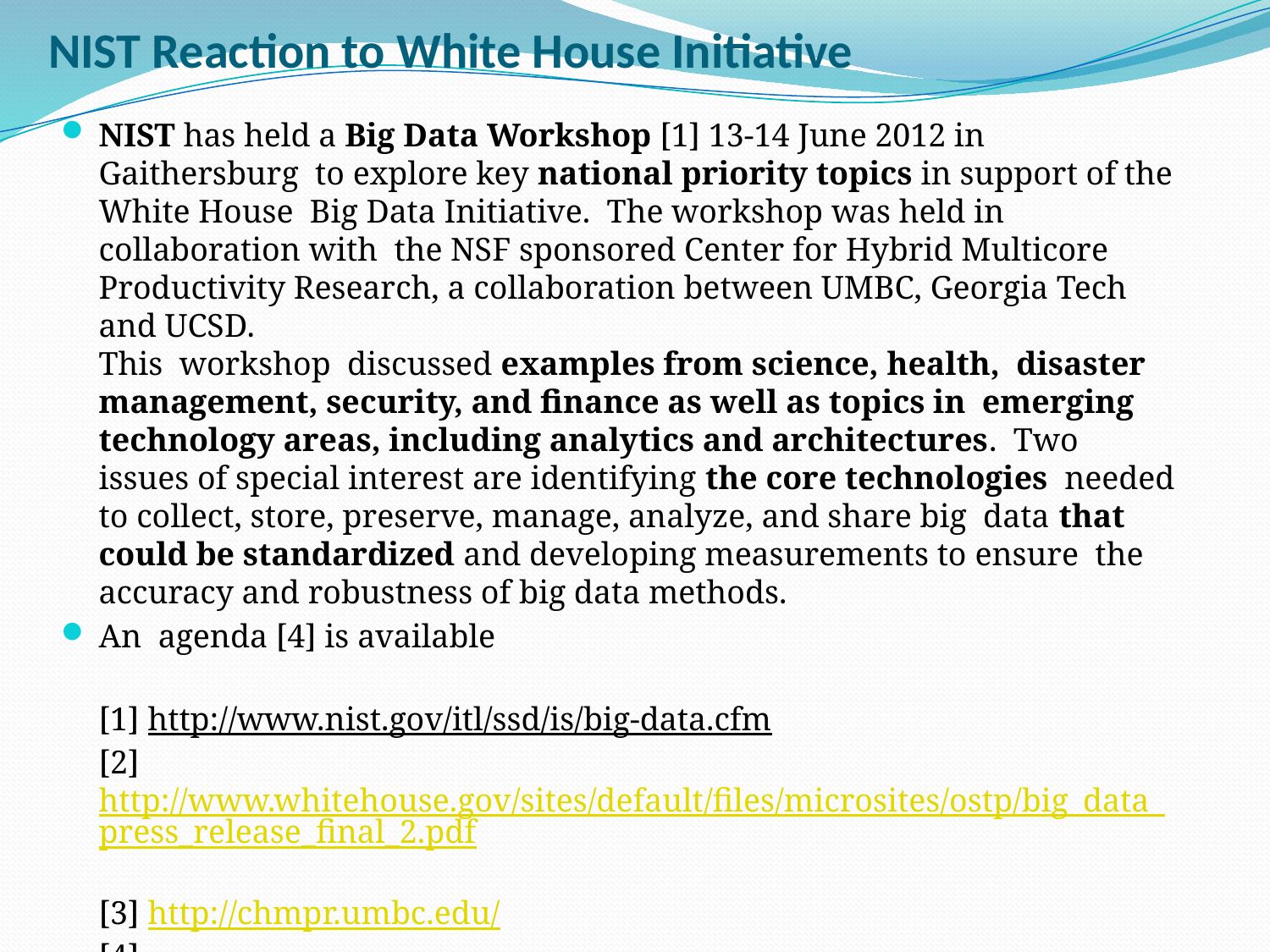

# NIST Reaction to White House Initiative
NIST has held a Big Data Workshop [1] 13-14 June 2012 in Gaithersburg  to explore key national priority topics in support of the White House  Big Data Initiative.  The workshop was held in collaboration with  the NSF sponsored Center for Hybrid Multicore Productivity Research, a collaboration between UMBC, Georgia Tech and UCSD.
This  workshop  discussed examples from science, health,  disaster management, security, and finance as well as topics in  emerging technology areas, including analytics and architectures.  Two  issues of special interest are identifying the core technologies  needed to collect, store, preserve, manage, analyze, and share big  data that could be standardized and developing measurements to ensure  the accuracy and robustness of big data methods.
An  agenda [4] is available
[1] http://www.nist.gov/itl/ssd/is/big-data.cfm
[2] http://www.whitehouse.gov/sites/default/files/microsites/ostp/big_data_press_release_final_2.pdf
[3] http://chmpr.umbc.edu/
[4] http://www.nist.gov/itl/ssd/is/upload/BIG-DATA-Workshop-may25.pdf